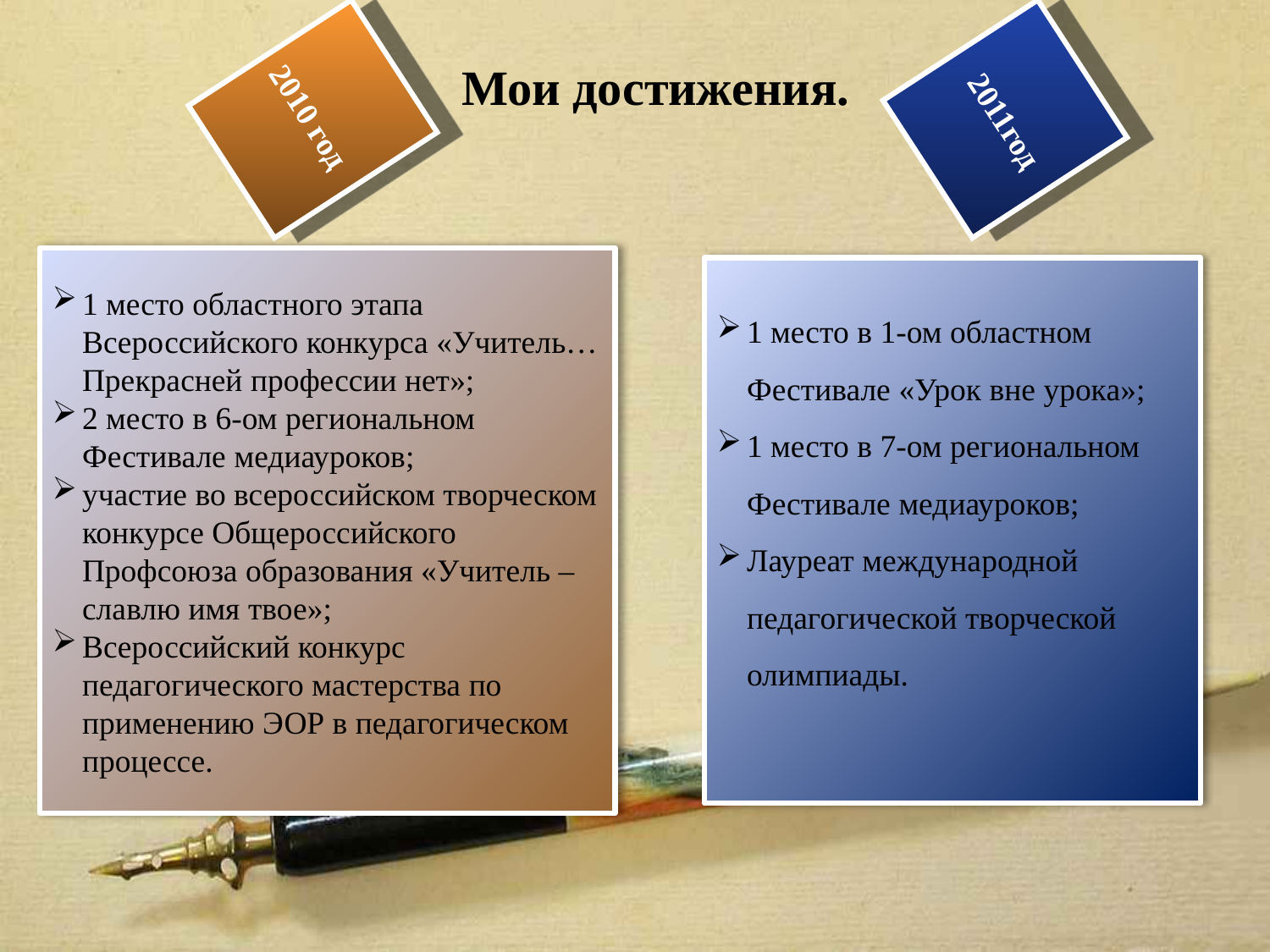

2010 год
  2011год
Мои достижения.
1 место областного этапа Всероссийского конкурса «Учитель… Прекрасней профессии нет»;
2 место в 6-ом региональном Фестивале медиауроков;
участие во всероссийском творческом конкурсе Общероссийского Профсоюза образования «Учитель – славлю имя твое»;
Всероссийский конкурс педагогического мастерства по применению ЭОР в педагогическом процессе.
1 место в 1-ом областном Фестивале «Урок вне урока»;
1 место в 7-ом региональном Фестивале медиауроков;
Лауреат международной педагогической творческой олимпиады.